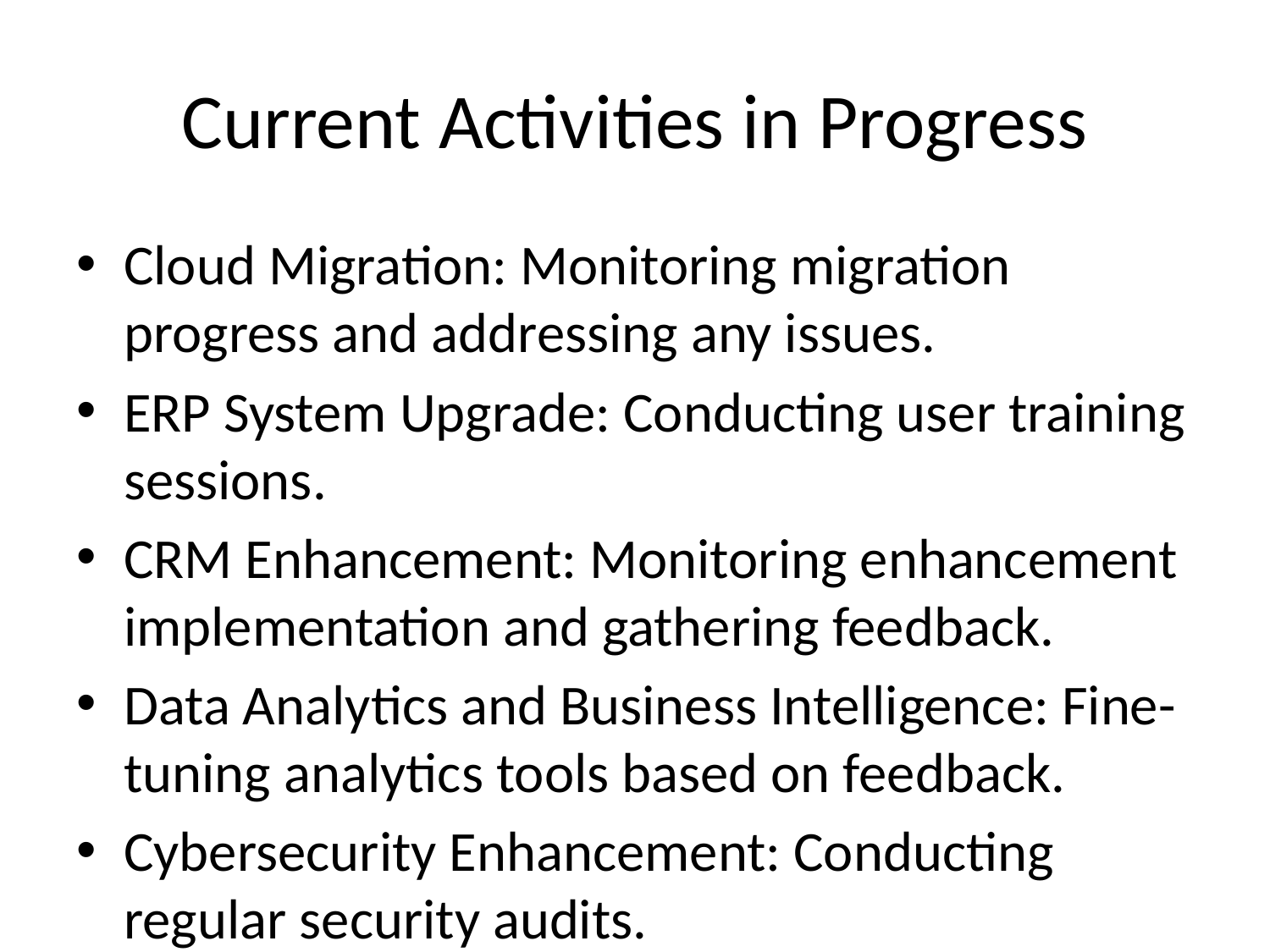

# Current Activities in Progress
Cloud Migration: Monitoring migration progress and addressing any issues.
ERP System Upgrade: Conducting user training sessions.
CRM Enhancement: Monitoring enhancement implementation and gathering feedback.
Data Analytics and Business Intelligence: Fine-tuning analytics tools based on feedback.
Cybersecurity Enhancement: Conducting regular security audits.
Digital Workplace Transformation: Providing support for employees adapting to new tools.